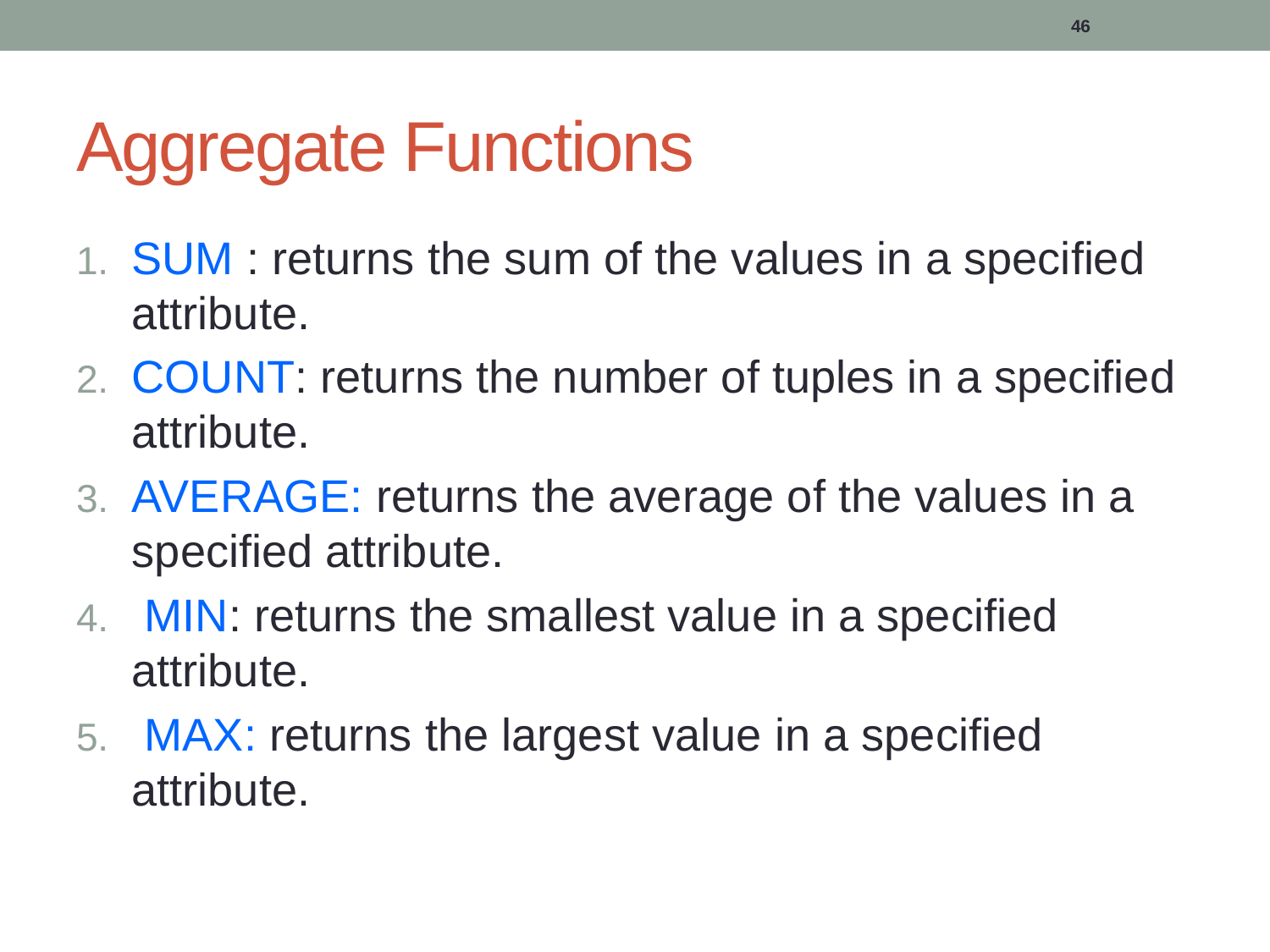

46
# Aggregate Functions
SUM : returns the sum of the values in a specified attribute.
COUNT: returns the number of tuples in a specified attribute.
AVERAGE: returns the average of the values in a specified attribute.
 MIN: returns the smallest value in a specified attribute.
 MAX: returns the largest value in a specified attribute.